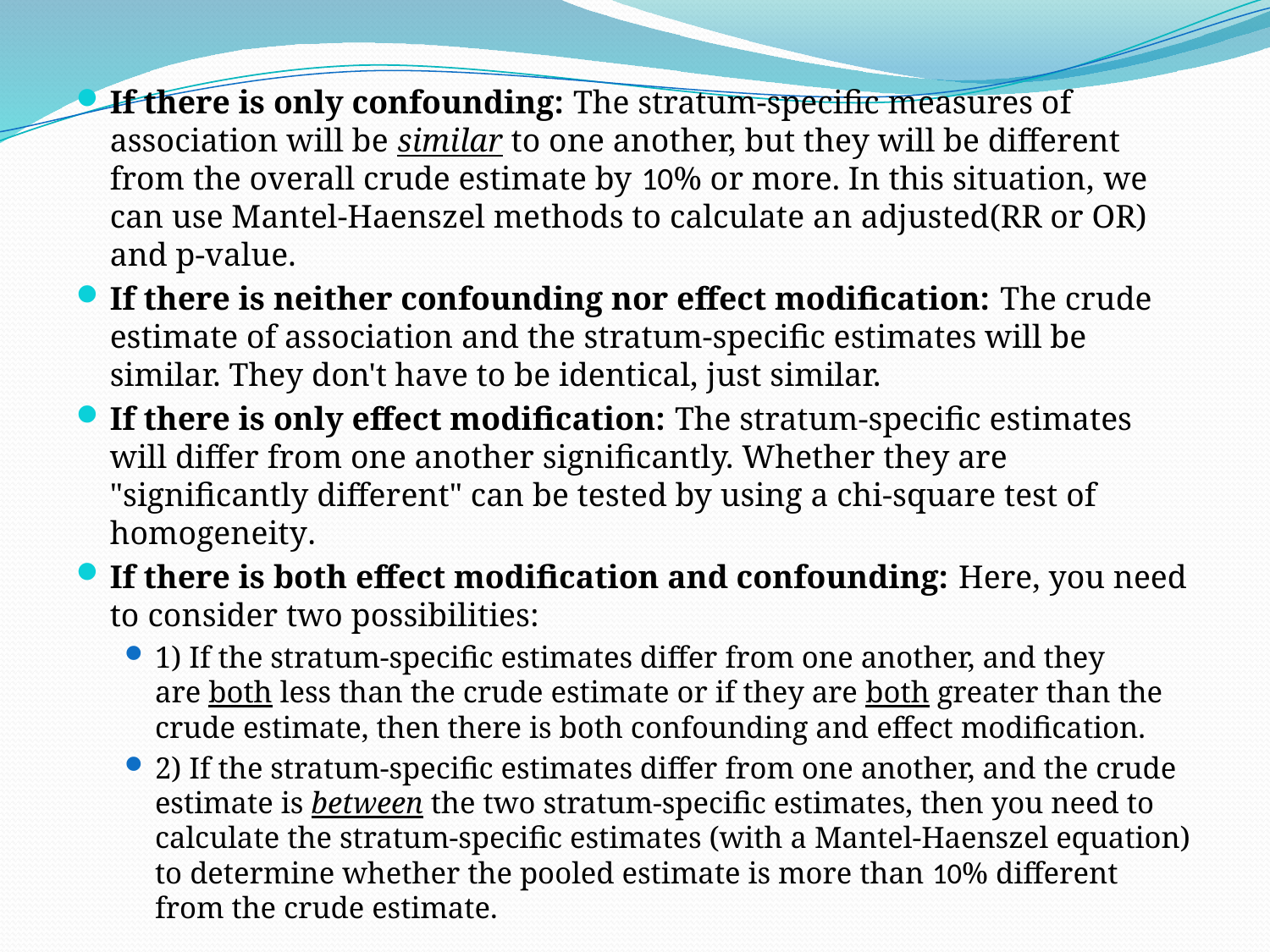

If there is only confounding: The stratum-specific measures of association will be similar to one another, but they will be different from the overall crude estimate by 10% or more. In this situation, we can use Mantel-Haenszel methods to calculate an adjusted(RR or OR) and p-value.
If there is neither confounding nor effect modification: The crude estimate of association and the stratum-specific estimates will be similar. They don't have to be identical, just similar.
If there is only effect modification: The stratum-specific estimates will differ from one another significantly. Whether they are "significantly different" can be tested by using a chi-square test of homogeneity.
If there is both effect modification and confounding: Here, you need to consider two possibilities:
1) If the stratum-specific estimates differ from one another, and they are both less than the crude estimate or if they are both greater than the crude estimate, then there is both confounding and effect modification.
2) If the stratum-specific estimates differ from one another, and the crude estimate is between the two stratum-specific estimates, then you need to calculate the stratum-specific estimates (with a Mantel-Haenszel equation) to determine whether the pooled estimate is more than 10% different from the crude estimate.